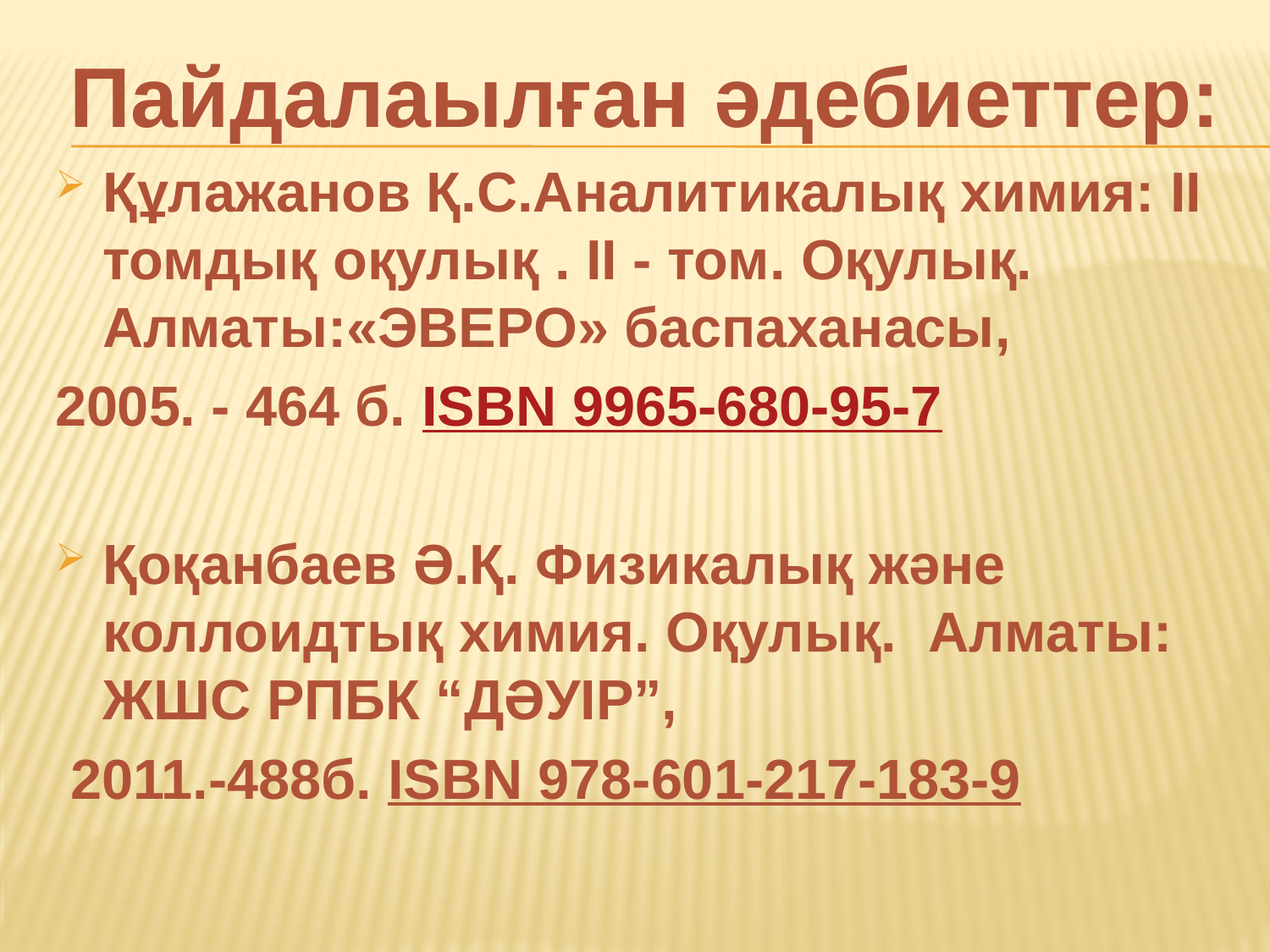

Пайдалаылған әдебиеттер:
Құлажанов Қ.С.Аналитикалық химия: II томдық оқулық . II - том. Оқулық. Алматы:«ЭВЕРО» баспаханасы,
2005. - 464 б. ISBN 9965-680-95-7

Қоқанбаев Ә.Қ. Физикалық және коллоидтық химия. Оқулық.  Алматы: ЖШC РПБК “ДӘУІР”,
 2011.-488б. ISBN 978-601-217-183-9